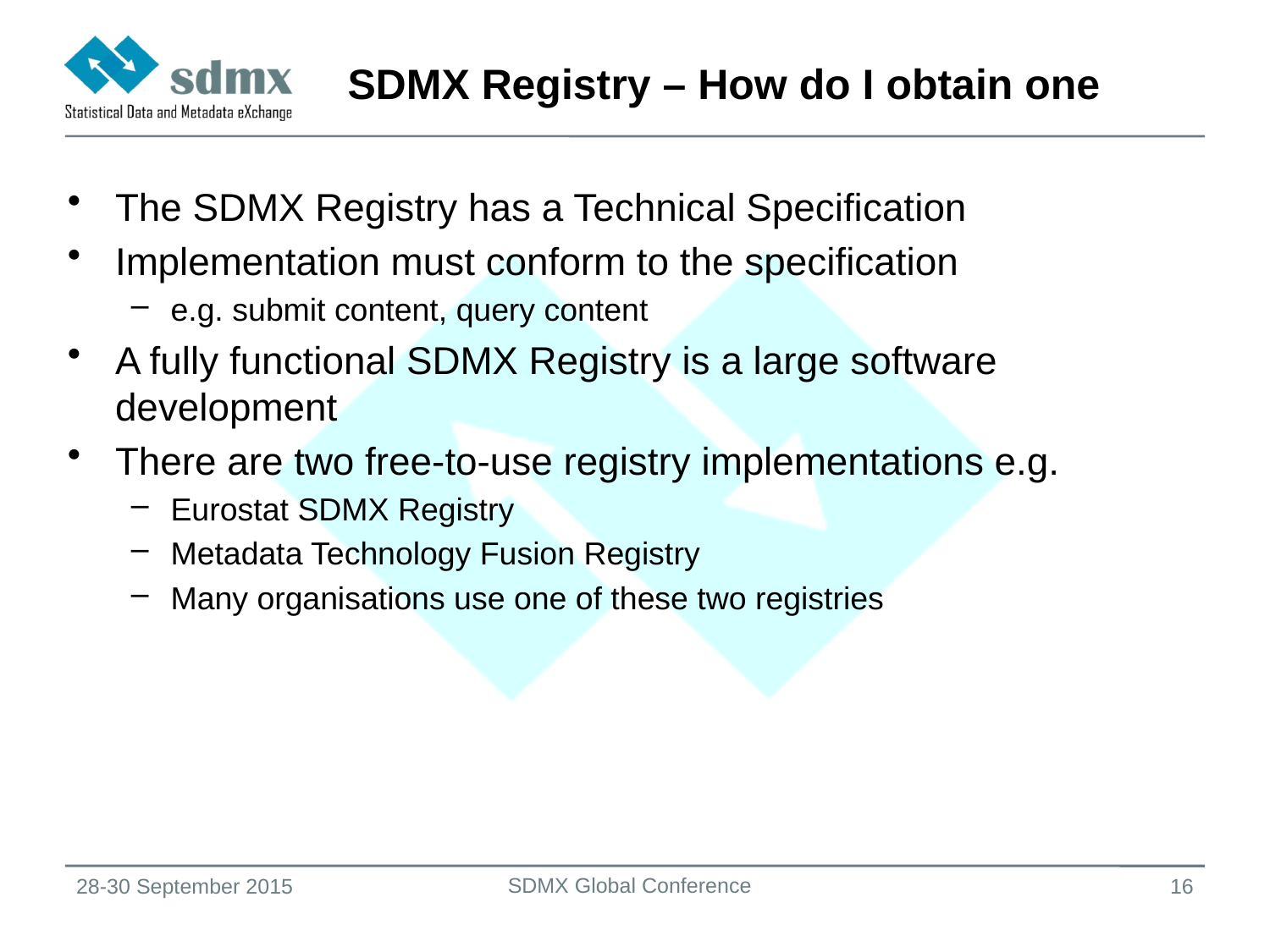

# SDMX Registry – How do I obtain one
The SDMX Registry has a Technical Specification
Implementation must conform to the specification
e.g. submit content, query content
A fully functional SDMX Registry is a large software development
There are two free-to-use registry implementations e.g.
Eurostat SDMX Registry
Metadata Technology Fusion Registry
Many organisations use one of these two registries

SDMX Global Conference
28-30 September 2015
16